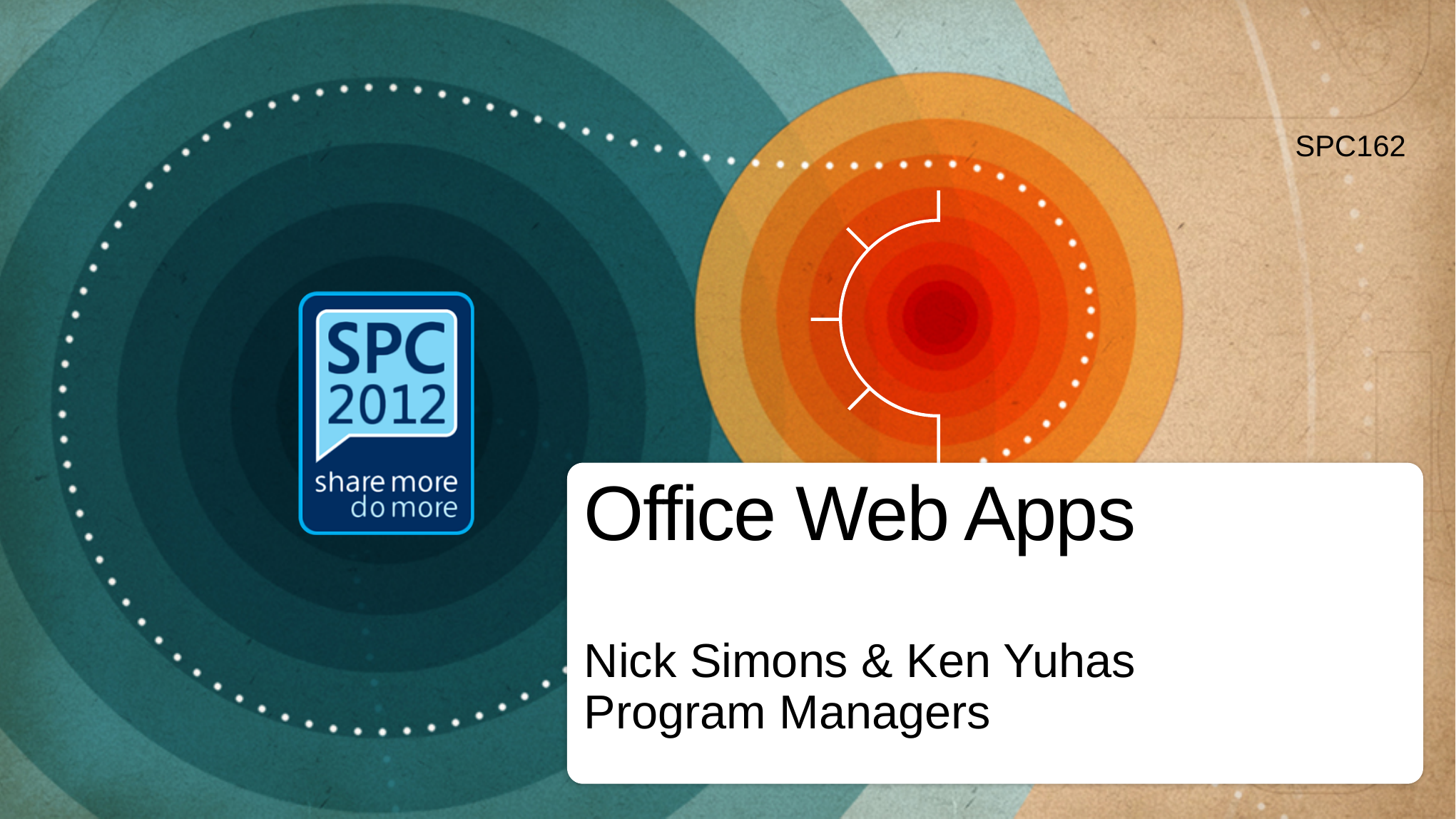

SPC162
# Office Web Apps
Nick Simons & Ken Yuhas
Program Managers